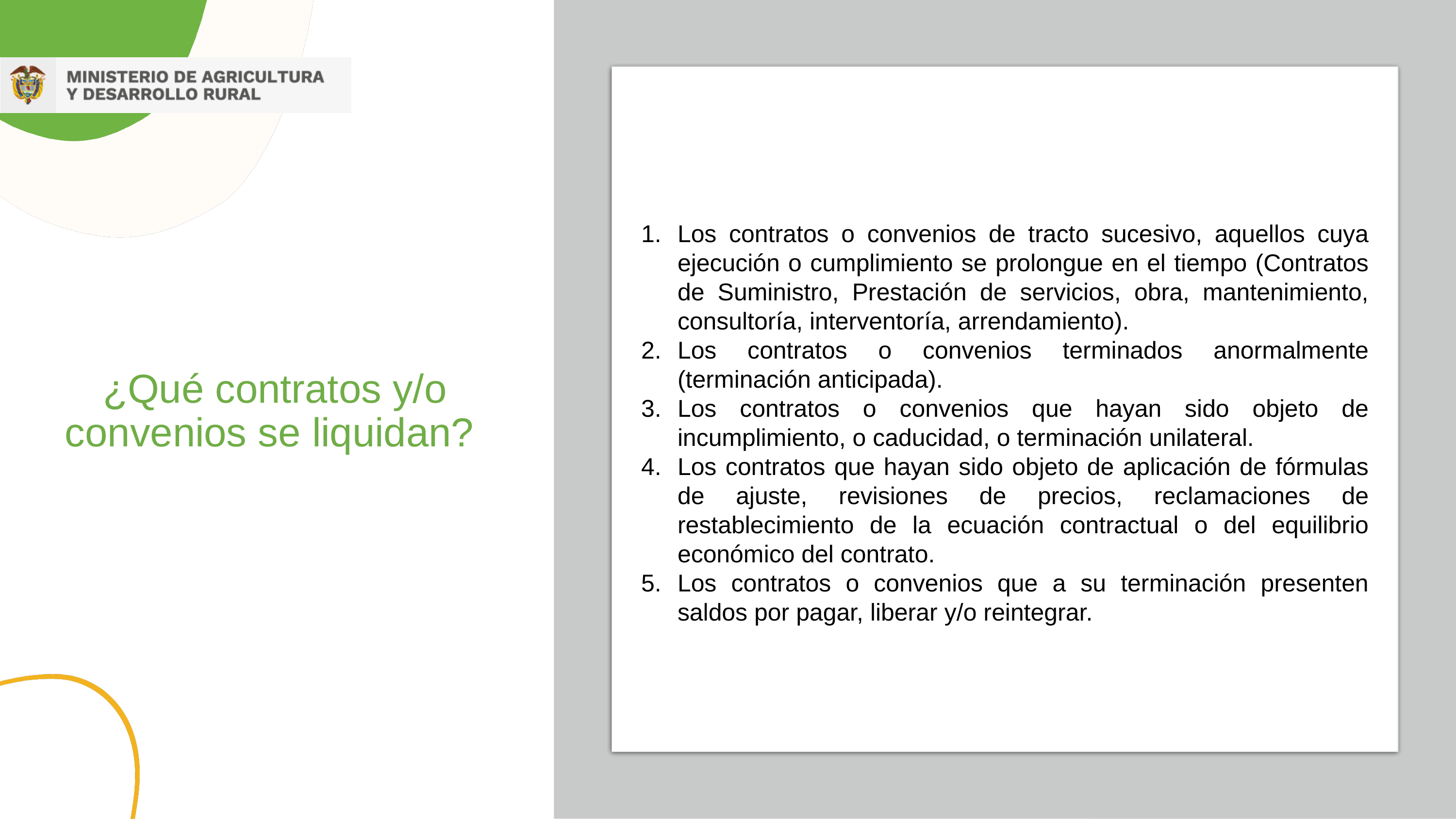

Los contratos o convenios de tracto sucesivo, aquellos cuya ejecución o cumplimiento se prolongue en el tiempo (Contratos de Suministro, Prestación de servicios, obra, mantenimiento, consultoría, interventoría, arrendamiento).
Los contratos o convenios terminados anormalmente (terminación anticipada).
Los contratos o convenios que hayan sido objeto de incumplimiento, o caducidad, o terminación unilateral.
Los contratos que hayan sido objeto de aplicación de fórmulas de ajuste, revisiones de precios, reclamaciones de restablecimiento de la ecuación contractual o del equilibrio económico del contrato.
Los contratos o convenios que a su terminación presenten saldos por pagar, liberar y/o reintegrar.
¿Qué contratos y/o convenios se liquidan?